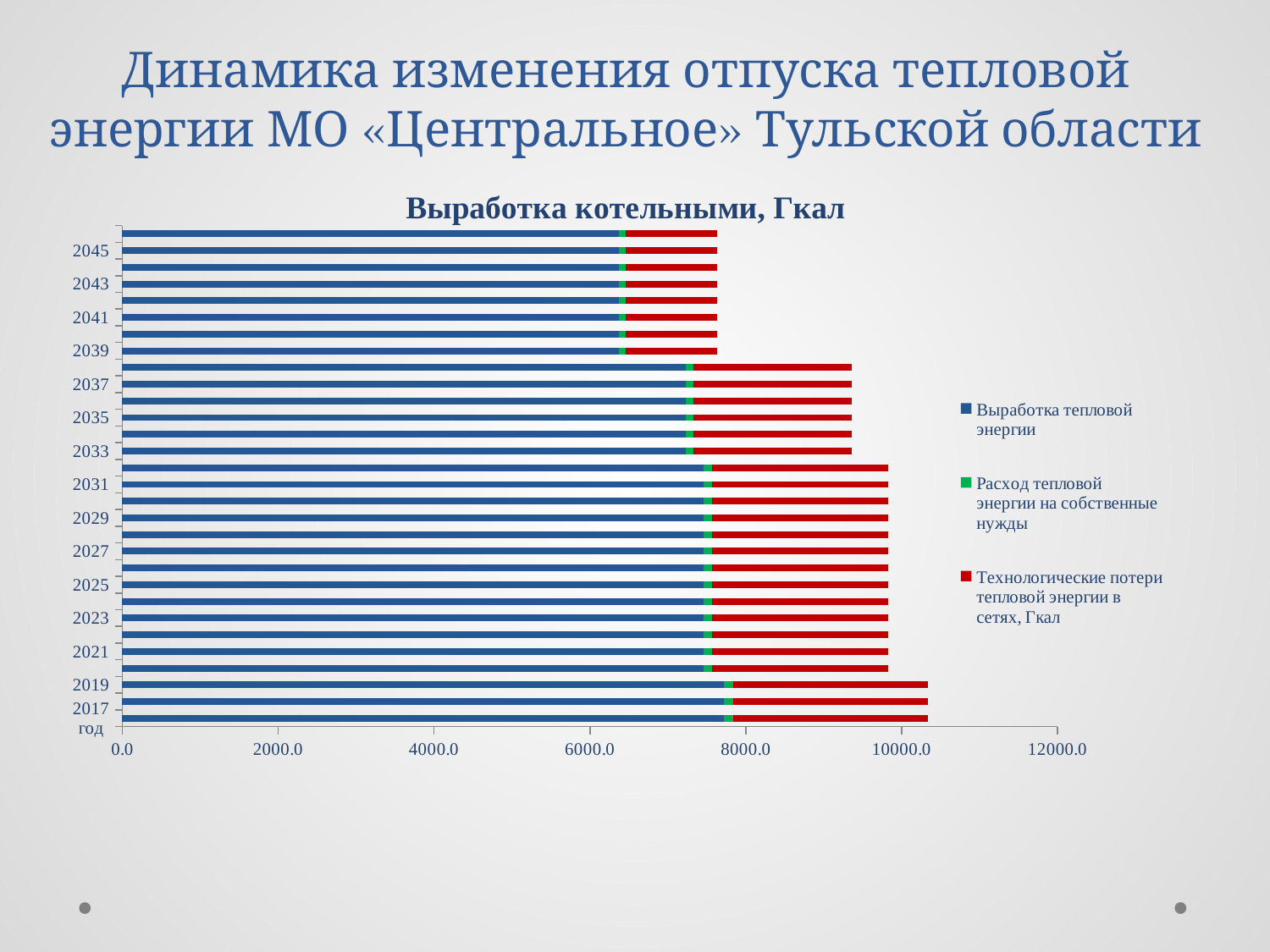

# Динамика изменения отпуска тепловой энергии МО «Центральное» Тульской области

### Chart: Выработка котельными, Гкал

| Category | Выработка тепловой энергии | Расход тепловой энергии на собственные нужды | Технологические потери тепловой энергии в сетях, Гкал |
|---|---|---|---|
| 2017 год | 7714.346964442643 | 123.45 | 2494.3688636838474 |
| 2018 | 7714.346964442643 | 123.45 | 2494.3688636838474 |
| 2019 | 7714.346964442643 | 123.45 | 2494.3688636838474 |
| 2020 | 7462.460786162248 | 108.0598083648674 | 2257.872877038585 |
| 2021 | 7462.460786162248 | 108.0598083648674 | 2257.872877038585 |
| 2022 | 7462.460786162248 | 108.0598083648674 | 2257.872877038585 |
| 2023 | 7462.460786162248 | 108.0598083648674 | 2257.872877038585 |
| 2024 | 7462.460786162248 | 108.0598083648674 | 2257.872877038585 |
| 2025 | 7462.460786162248 | 108.0598083648674 | 2257.872877038585 |
| 2026 | 7462.460786162248 | 108.0598083648674 | 2257.872877038585 |
| 2027 | 7462.460786162248 | 108.0598083648674 | 2257.872877038585 |
| 2028 | 7462.460786162248 | 108.0598083648674 | 2257.872877038585 |
| 2029 | 7462.460786162248 | 108.0598083648674 | 2257.872877038585 |
| 2030 | 7460.101336800264 | 105.70035900288309 | 2257.872877038585 |
| 2031 | 7460.101336800264 | 105.70035900288309 | 2257.872877038585 |
| 2032 | 7460.101336800264 | 105.70035900288309 | 2257.872877038585 |
| 2033 | 7225.58771004472 | 98.73731128435054 | 2030.3222980015737 |
| 2034 | 7225.58771004472 | 98.73731128435054 | 2030.3222980015737 |
| 2035 | 7225.58771004472 | 98.73731128435054 | 2030.3222980015737 |
| 2036 | 7225.58771004472 | 98.73731128435054 | 2030.3222980015737 |
| 2037 | 7225.58771004472 | 98.73731128435054 | 2030.3222980015737 |
| 2038 | 7225.58771004472 | 98.73731128435054 | 2030.3222980015737 |
| 2039 | 6366.154936382246 | 89.21827739884846 | 1180.4085582246014 |
| 2040 | 6366.154936382246 | 89.21827739884846 | 1180.4085582246014 |
| 2041 | 6366.154936382246 | 89.21827739884846 | 1180.4085582246014 |
| 2042 | 6366.154936382246 | 89.21827739884846 | 1180.4085582246014 |
| 2043 | 6366.154936382246 | 89.21827739884846 | 1180.4085582246014 |
| 2044 | 6366.154936382246 | 89.21827739884846 | 1180.4085582246014 |
| 2045 | 6366.154936382246 | 89.21827739884846 | 1180.4085582246014 |
| 2046 год | 6366.154936382246 | 89.21827739884846 | 1180.4085582246014 |